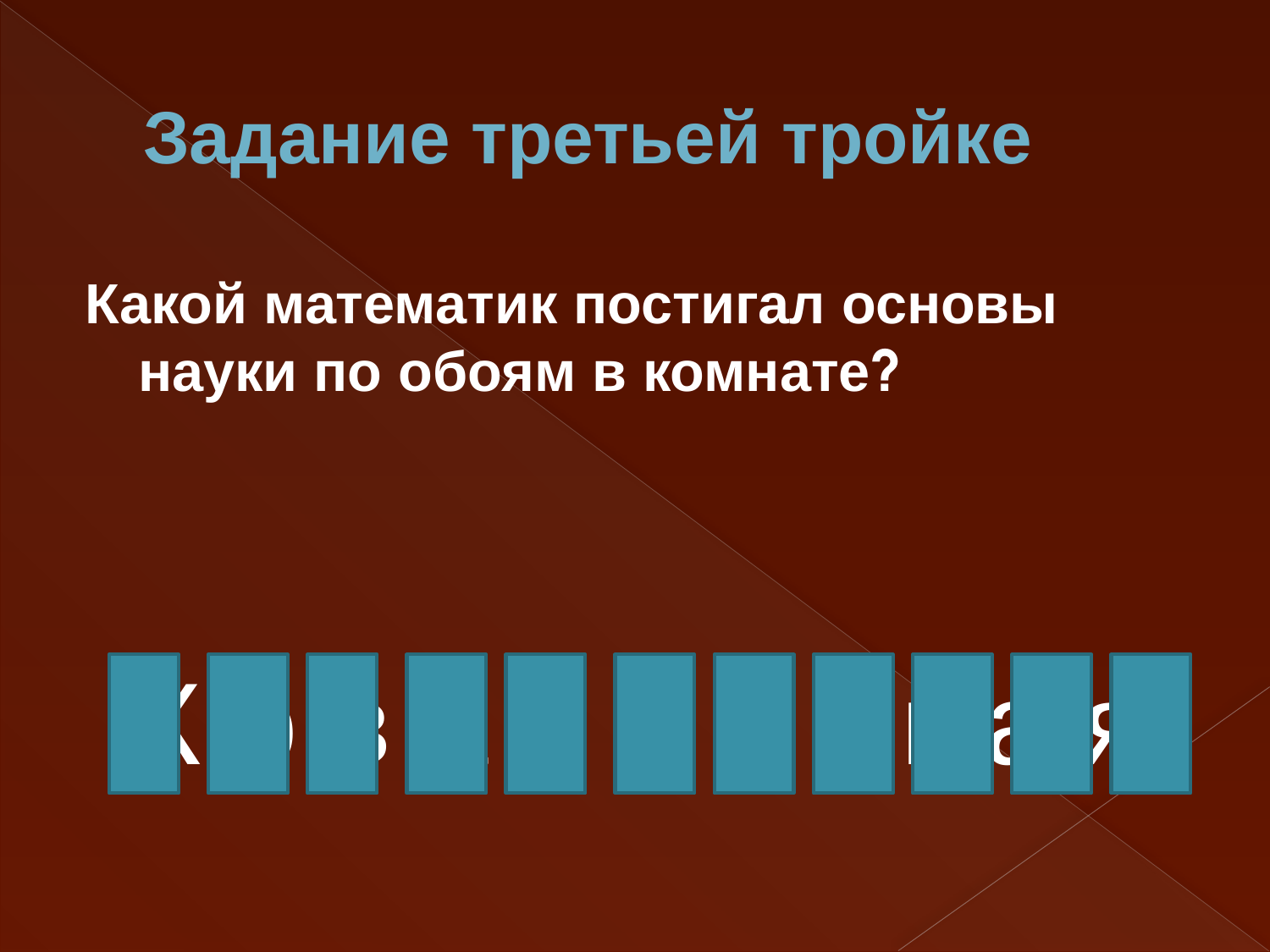

# Задание третьей тройке
Какой математик постигал основы науки по обоям в комнате?

К о в а л е в с к а я